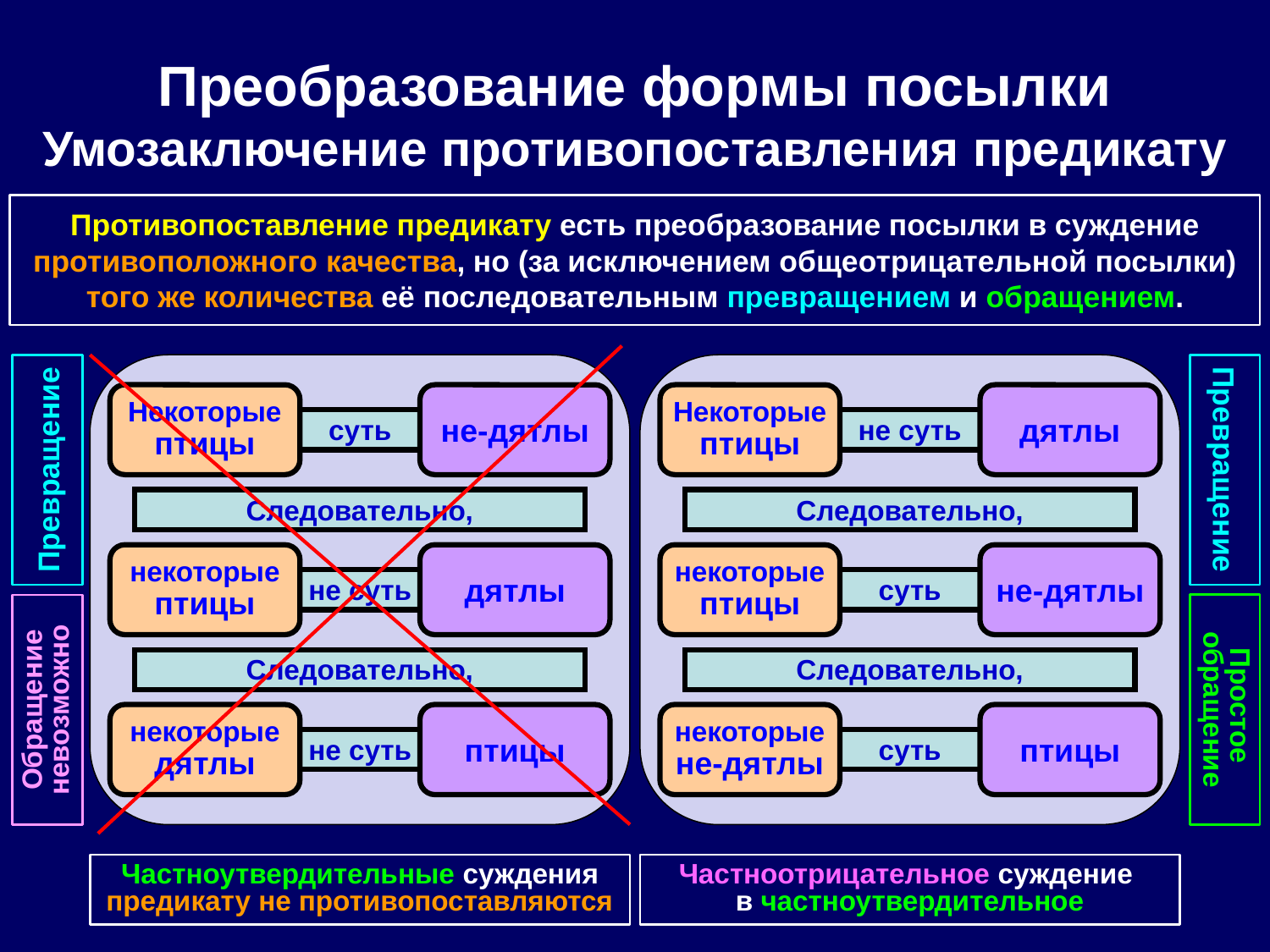

Преобразование формы посылки
Умозаключение противопоставления предикату
Противопоставление предикату есть преобразование посылки в суждение противоположного качества, но (за исключением общеотрицательной посылки) того же количества её последовательным превращением и обращением.

Некоторые
птицы
не-дятлы
Некоторые
птицы
дятлы
суть
не суть
Превращение
Превращение
Следовательно,
Следовательно,
некоторые
птицы
дятлы
некоторые
птицы
не-дятлы
не суть
суть
Следовательно,
Следовательно,
Обращение невозможно
Простое
обращение
некоторые
дятлы
птицы
некоторые
не-дятлы
птицы
не суть
суть
Частноутвердительные суждения предикату не противопоставляются
Частноотрицательное суждение
в частноутвердительное